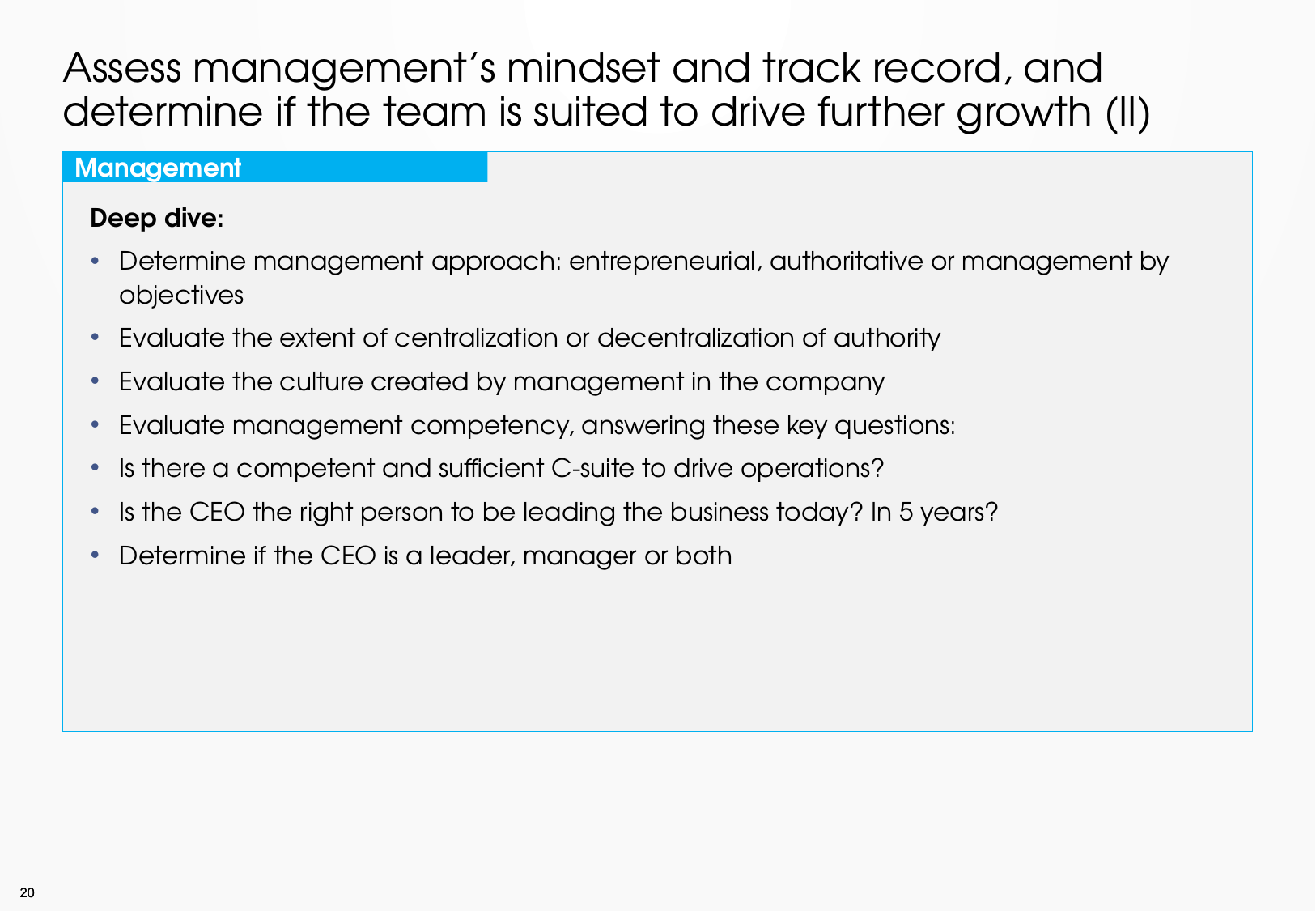

# Assess management’s mindset and track record, and determine if the team is suited to drive further growth (II)

Deep dive:
Determine management approach: entrepreneurial, authoritative or management by objectives
Evaluate the extent of centralization or decentralization of authority
Evaluate the culture created by management in the company
Evaluate management competency, answering these key questions:
Is there a competent and sufficient C-suite to drive operations?
Is the CEO the right person to be leading the business today? In 5 years?
Determine if the CEO is a leader, manager or both
Management

20